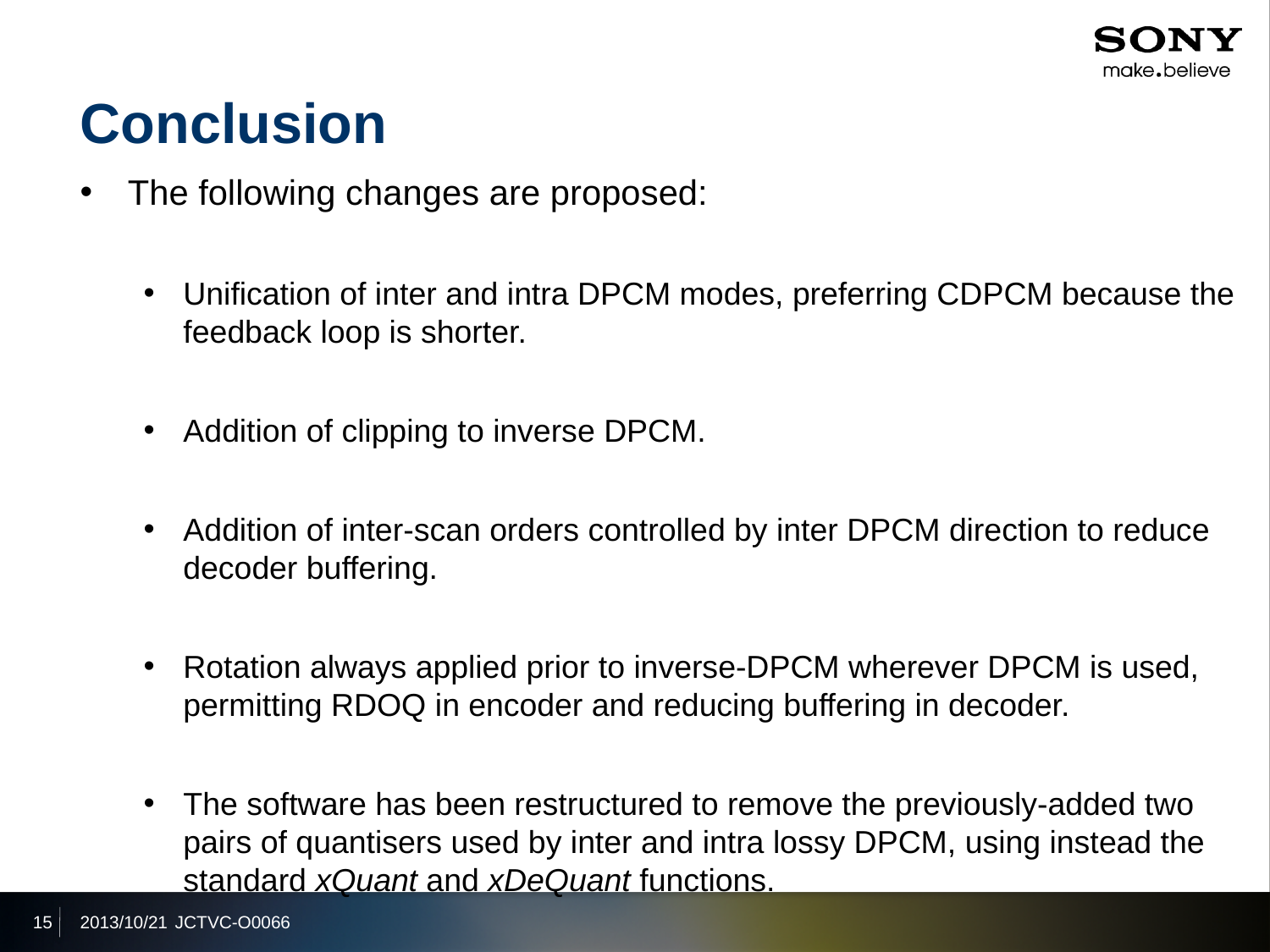

# Conclusion
The following changes are proposed:

Unification of inter and intra DPCM modes, preferring CDPCM because the feedback loop is shorter.

Addition of clipping to inverse DPCM.

Addition of inter-scan orders controlled by inter DPCM direction to reduce decoder buffering.

Rotation always applied prior to inverse-DPCM wherever DPCM is used, permitting RDOQ in encoder and reducing buffering in decoder.

The software has been restructured to remove the previously-added two pairs of quantisers used by inter and intra lossy DPCM, using instead the standard xQuant and xDeQuant functions.

15
2013/10/21
JCTVC-O0066